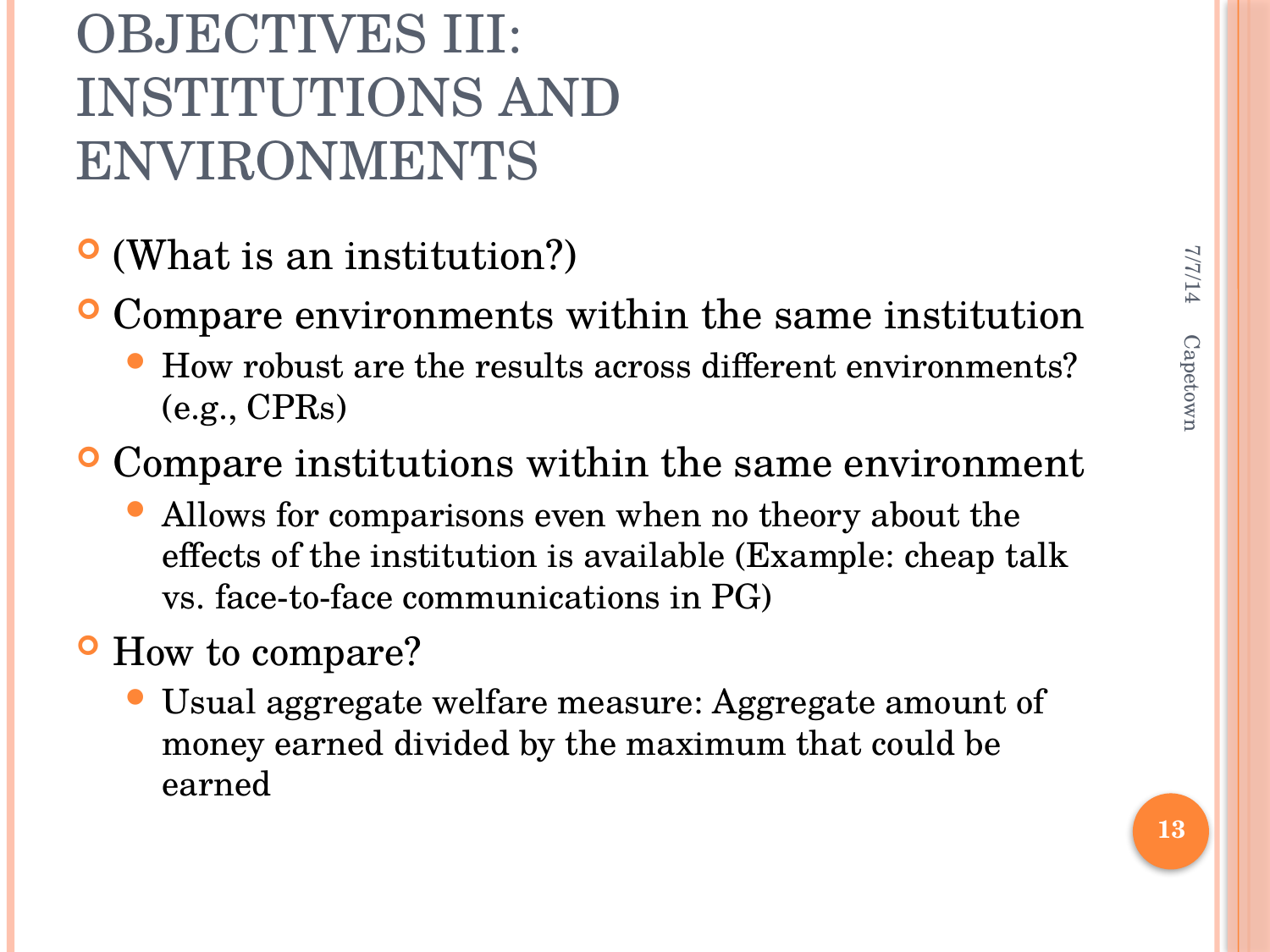

# Objectives III: Institutions and environments
7/7/14
(What is an institution?)
Compare environments within the same institution
How robust are the results across different environments? (e.g., CPRs)
Compare institutions within the same environment
Allows for comparisons even when no theory about the effects of the institution is available (Example: cheap talk vs. face-to-face communications in PG)
How to compare?
Usual aggregate welfare measure: Aggregate amount of money earned divided by the maximum that could be earned

Capetown
13